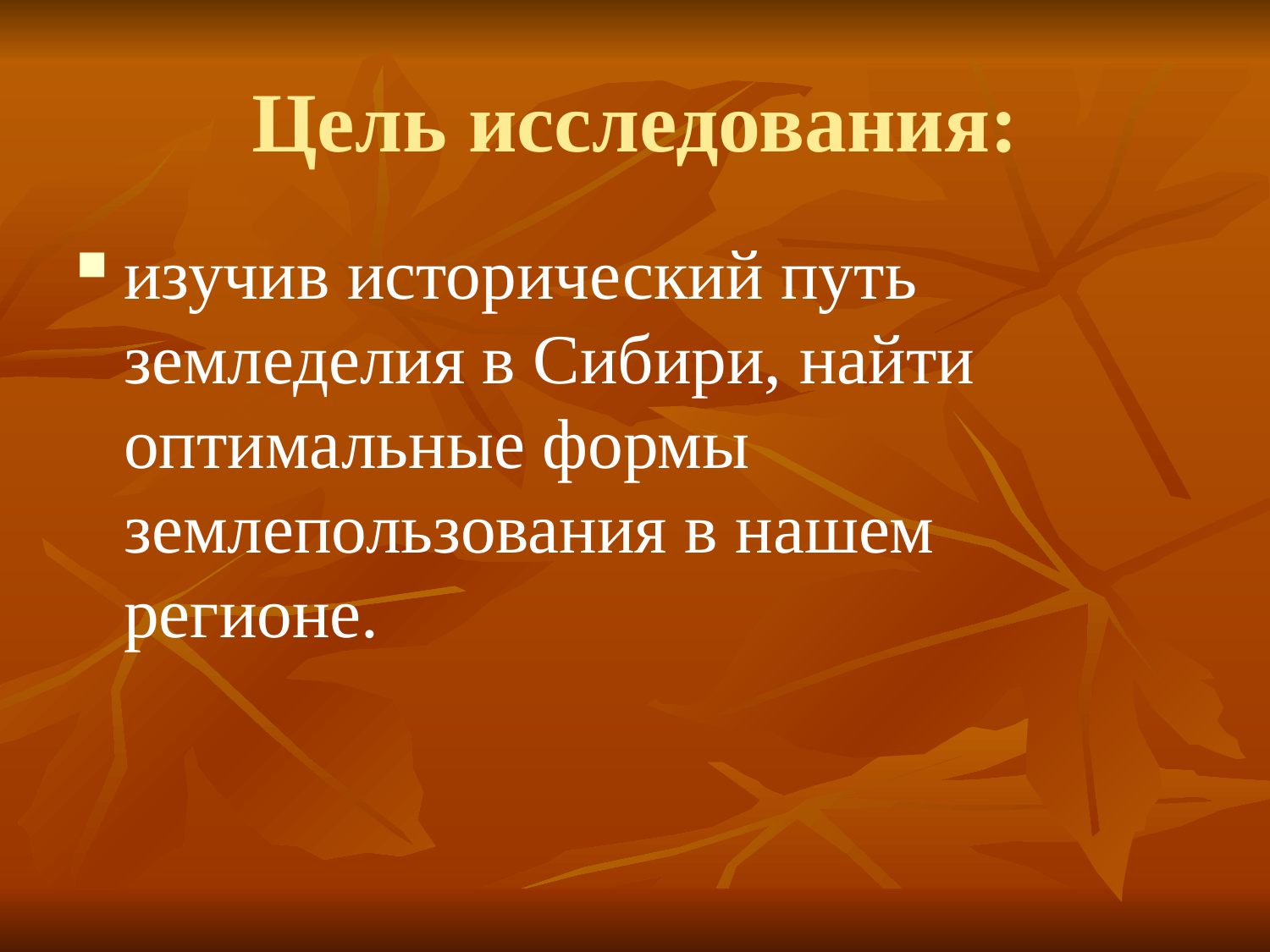

# Цель исследования:
изучив исторический путь земледелия в Сибири, найти оптимальные формы землепользования в нашем регионе.